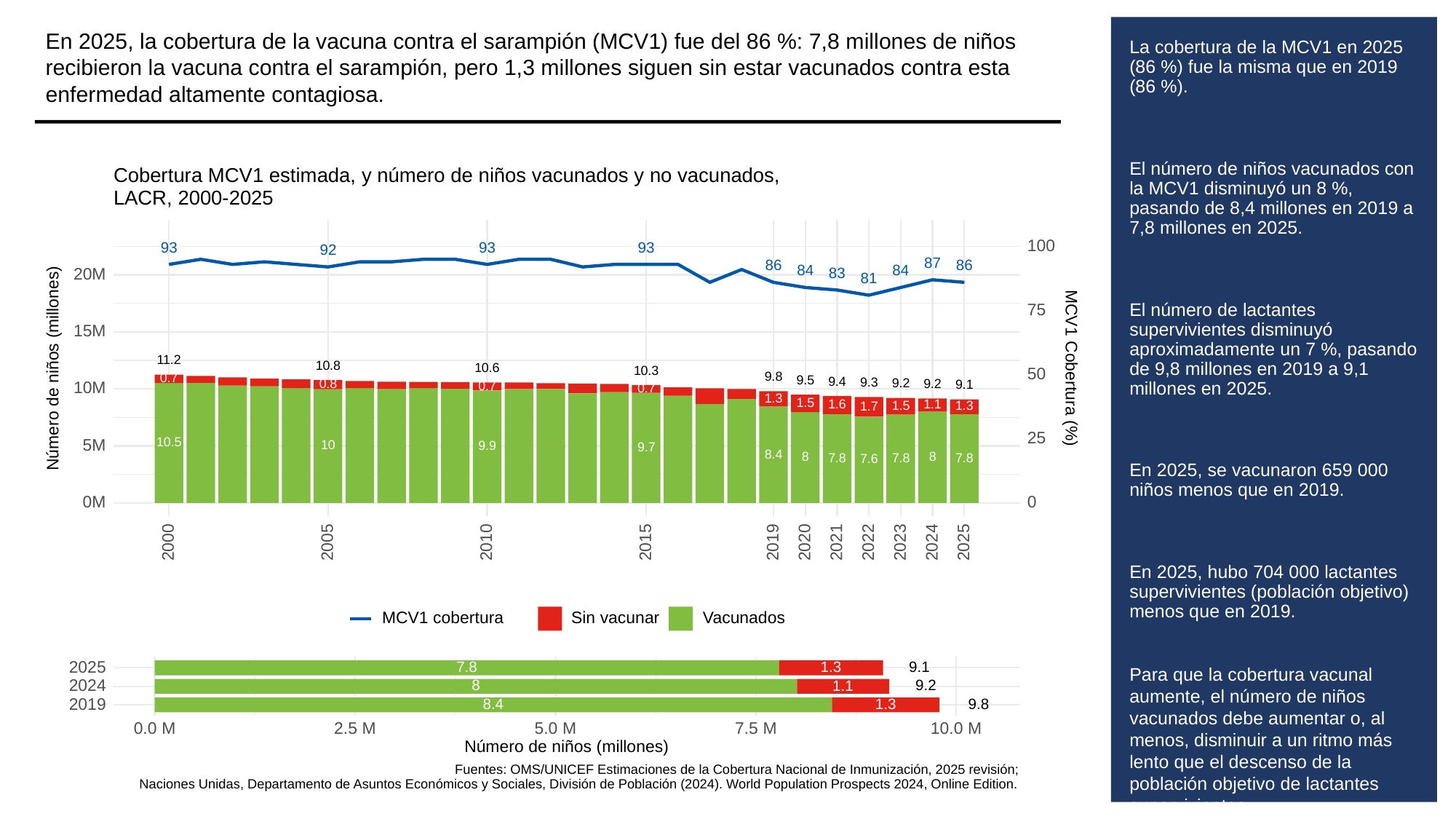

En 2025, la cobertura de la vacuna contra el sarampión (MCV1) fue del 86 %: 7,8 millones de niños recibieron la vacuna contra el sarampión, pero 1,3 millones siguen sin estar vacunados contra esta enfermedad altamente contagiosa.
# La cobertura de la MCV1 en 2025 (86 %) fue la misma que en 2019 (86 %).

El número de niños vacunados con la MCV1 disminuyó un 8 %, pasando de 8,4 millones en 2019 a 7,8 millones en 2025.

El número de lactantes supervivientes disminuyó aproximadamente un 7 %, pasando de 9,8 millones en 2019 a 9,1 millones en 2025.

En 2025, se vacunaron 659 000 niños menos que en 2019.

En 2025, hubo 704 000 lactantes supervivientes (población objetivo) menos que en 2019.

Para que la cobertura vacunal aumente, el número de niños vacunados debe aumentar o, al menos, disminuir a un ritmo más lento que el descenso de la población objetivo de lactantes supervivientes.

Cobertura MCV1 estimada, y número de niños vacunados y no vacunados,
LACR, 2000-2025

100
93
93
93
92

87

86
86
84
84
83
20M
81

75
15M

11.2

Número de niños (millones)
MCV1 Cobertura (%)
10.8
10.6
10.3
50
9.8
0.7

9.5

9.4

9.3

9.2

9.2
0.8

9.1

0.7

10M

0.7

1.3

1.5

1.6
1.1
1.5
1.3
1.7

25
10.5
5M
10
9.9
9.7

8.4
8
8
7.8
7.8
7.8
7.6

0M
0

2023
2000
2005
2010
2015
2019
2020
2021
2022
2024
2025

MCV1 cobertura
Sin vacunar
Vacunados

2025
1.3
7.8
9.1

2024
8
9.2
1.1

2019
1.3
8.4
9.8

0.0 M
2.5 M
5.0 M
10.0 M
7.5 M
Número de niños (millones)
Fuentes: OMS/UNICEF Estimaciones de la Cobertura Nacional de Inmunización, 2025 revisión;
Naciones Unidas, Departamento de Asuntos Económicos y Sociales, División de Población (2024). World Population Prospects 2024, Online Edition.